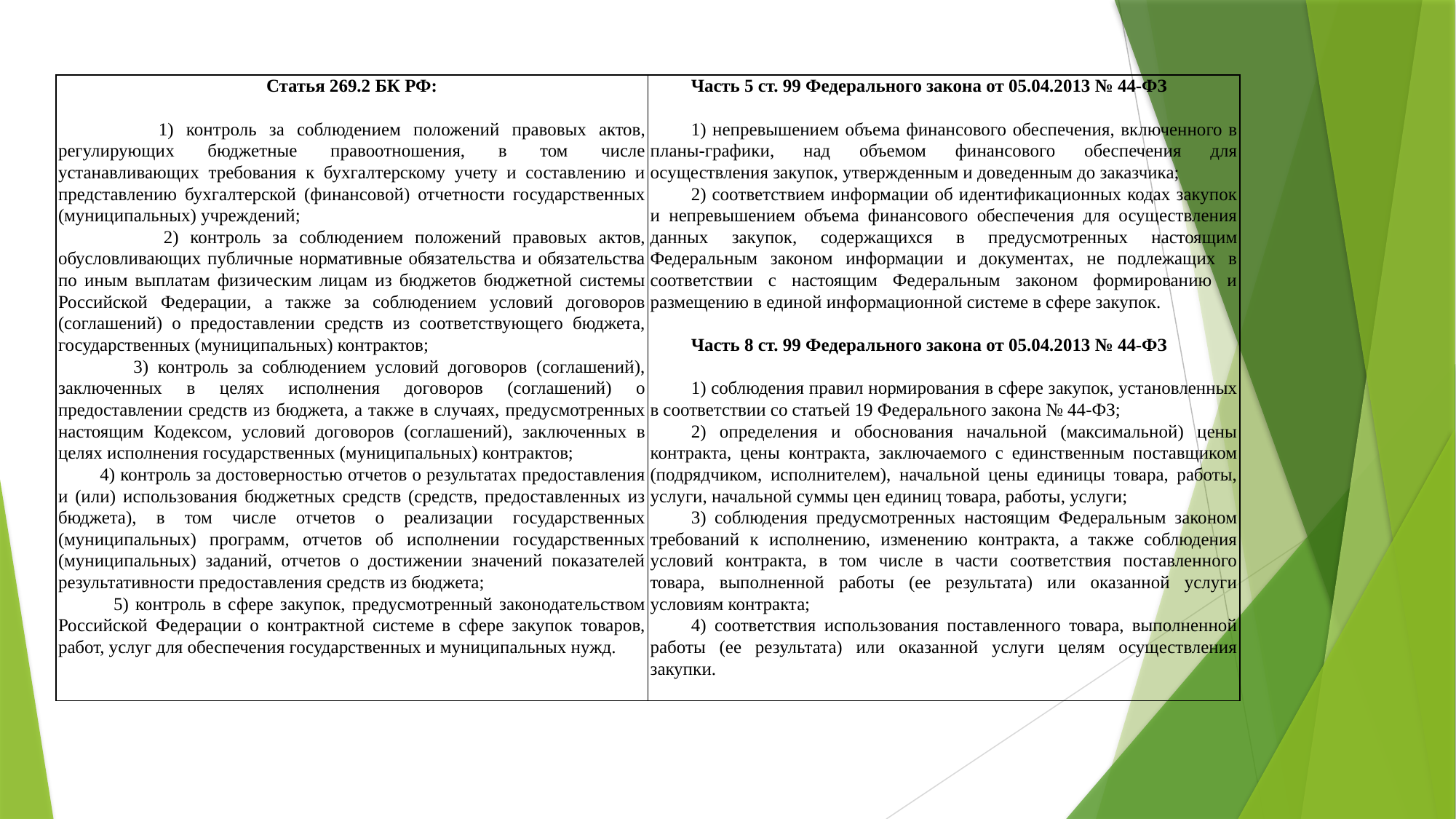

| Статья 269.2 БК РФ: 1) контроль за соблюдением положений правовых актов, регулирующих бюджетные правоотношения, в том числе устанавливающих требования к бухгалтерскому учету и составлению и представлению бухгалтерской (финансовой) отчетности государственных (муниципальных) учреждений; 2) контроль за соблюдением положений правовых актов, обусловливающих публичные нормативные обязательства и обязательства по иным выплатам физическим лицам из бюджетов бюджетной системы Российской Федерации, а также за соблюдением условий договоров (соглашений) о предоставлении средств из соответствующего бюджета, государственных (муниципальных) контрактов; 3) контроль за соблюдением условий договоров (соглашений), заключенных в целях исполнения договоров (соглашений) о предоставлении средств из бюджета, а также в случаях, предусмотренных настоящим Кодексом, условий договоров (соглашений), заключенных в целях исполнения государственных (муниципальных) контрактов; 4) контроль за достоверностью отчетов о результатах предоставления и (или) использования бюджетных средств (средств, предоставленных из бюджета), в том числе отчетов о реализации государственных (муниципальных) программ, отчетов об исполнении государственных (муниципальных) заданий, отчетов о достижении значений показателей результативности предоставления средств из бюджета; 5) контроль в сфере закупок, предусмотренный законодательством Российской Федерации о контрактной системе в сфере закупок товаров, работ, услуг для обеспечения государственных и муниципальных нужд. | Часть 5 ст. 99 Федерального закона от 05.04.2013 № 44-ФЗ   1) непревышением объема финансового обеспечения, включенного в планы-графики, над объемом финансового обеспечения для осуществления закупок, утвержденным и доведенным до заказчика; 2) соответствием информации об идентификационных кодах закупок и непревышением объема финансового обеспечения для осуществления данных закупок, содержащихся в предусмотренных настоящим Федеральным законом информации и документах, не подлежащих в соответствии с настоящим Федеральным законом формированию и размещению в единой информационной системе в сфере закупок.   Часть 8 ст. 99 Федерального закона от 05.04.2013 № 44-ФЗ   1) соблюдения правил нормирования в сфере закупок, установленных в соответствии со статьей 19 Федерального закона № 44-ФЗ; 2) определения и обоснования начальной (максимальной) цены контракта, цены контракта, заключаемого с единственным поставщиком (подрядчиком, исполнителем), начальной цены единицы товара, работы, услуги, начальной суммы цен единиц товара, работы, услуги; 3) соблюдения предусмотренных настоящим Федеральным законом требований к исполнению, изменению контракта, а также соблюдения условий контракта, в том числе в части соответствия поставленного товара, выполненной работы (ее результата) или оказанной услуги условиям контракта; 4) соответствия использования поставленного товара, выполненной работы (ее результата) или оказанной услуги целям осуществления закупки. |
| --- | --- |